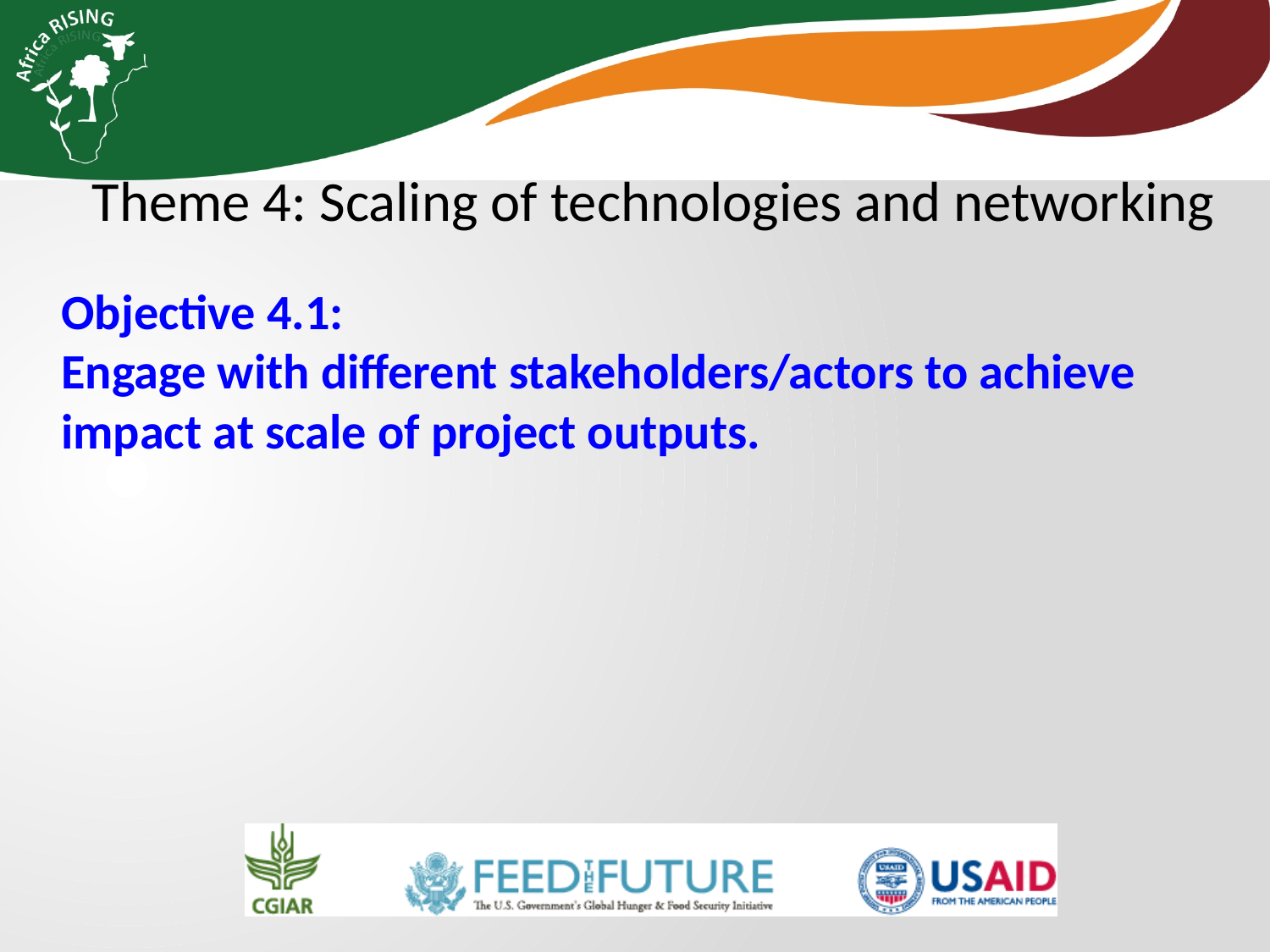

Theme 4: Scaling of technologies and networking
Objective 4.1:
Engage with different stakeholders/actors to achieve impact at scale of project outputs.